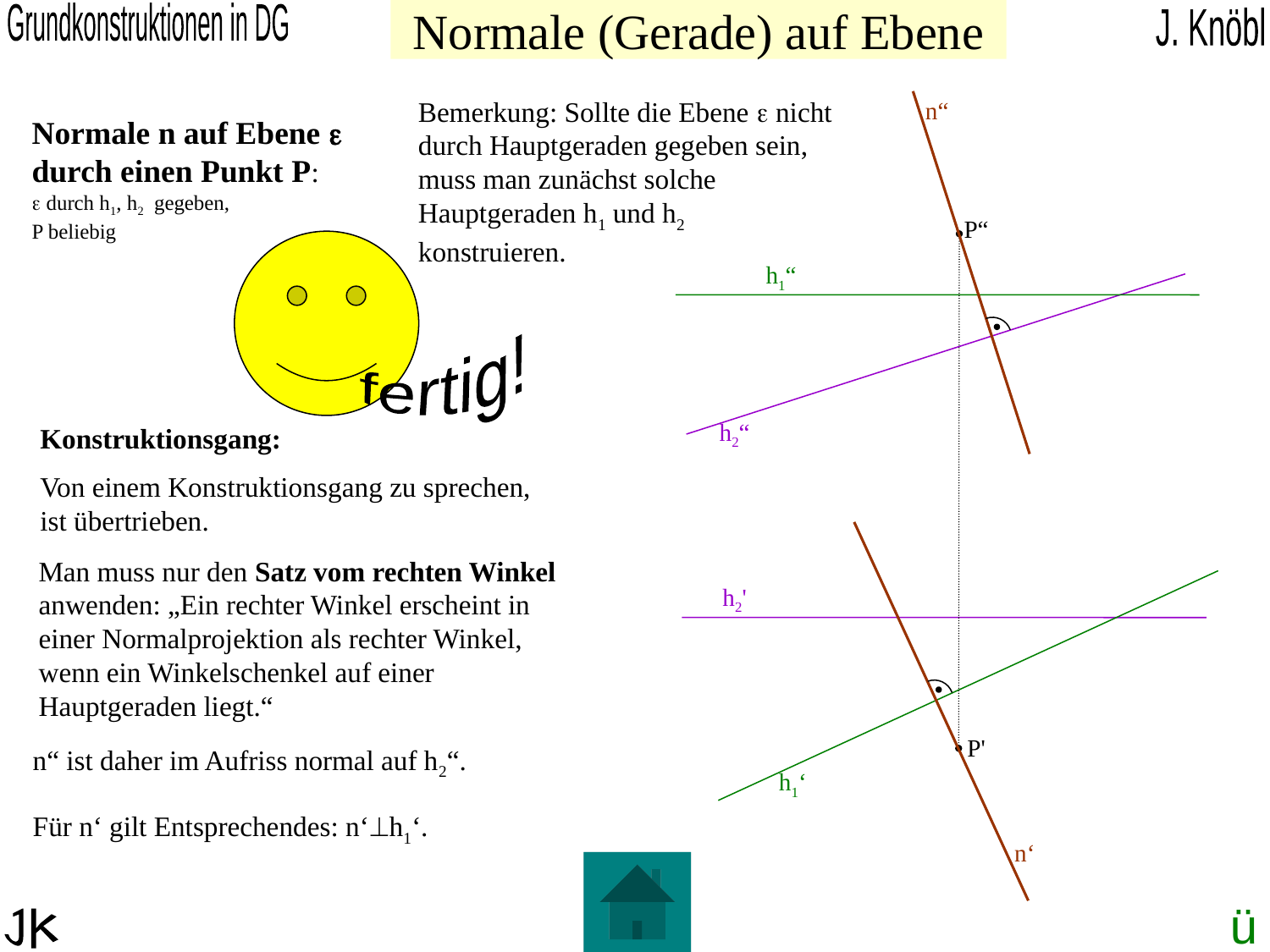

# Normale (Gerade) auf Ebene
Bemerkung: Sollte die Ebene ε nicht durch Hauptgeraden gegeben sein, muss man zunächst solche Hauptgeraden h1 und h2 konstruieren.
n“
Normale n auf Ebene ε
durch einen Punkt P:
ε durch h1, h2  gegeben,
P beliebig

P“

fertig!

h1“

Konstruktionsgang:
Von einem Konstruktionsgang zu sprechen, ist übertrieben.
h2“
Man muss nur den Satz vom rechten Winkel anwenden: „Ein rechter Winkel erscheint in einer Normalprojektion als rechter Winkel, wenn ein Winkelschenkel auf einer Hauptgeraden liegt.“

h2'

P'
n“ ist daher im Aufriss normal auf h2“.
h1‘
Für n‘ gilt Entsprechendes: n‘⊥h1‘.
n‘

ü